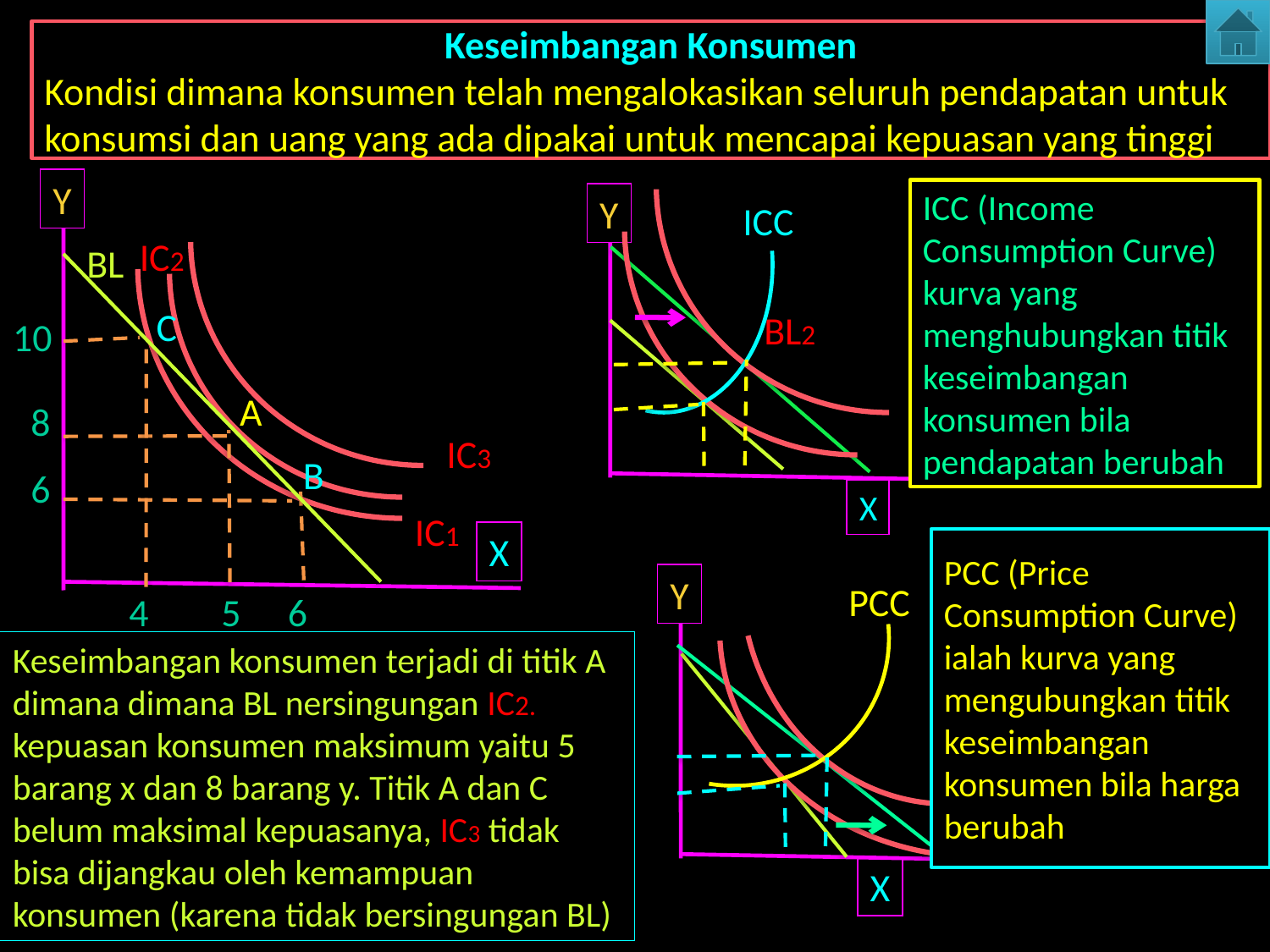

Keseimbangan Konsumen
Kondisi dimana konsumen telah mengalokasikan seluruh pendapatan untuk konsumsi dan uang yang ada dipakai untuk mencapai kepuasan yang tinggi

Y
ICC (Income Consumption Curve) kurva yang menghubungkan titik keseimbangan konsumen bila pendapatan berubah
Y
ICC

IC2
BL

C
BL2
10

A
8

IC3

B
6

X

IC1
X
PCC (Price Consumption Curve) ialah kurva yang mengubungkan titik keseimbangan konsumen bila harga berubah
Y
PCC

4
5
6

Keseimbangan konsumen terjadi di titik A dimana dimana BL nersingungan IC2. kepuasan konsumen maksimum yaitu 5 barang x dan 8 barang y. Titik A dan C belum maksimal kepuasanya, IC3 tidak bisa dijangkau oleh kemampuan konsumen (karena tidak bersingungan BL)

X